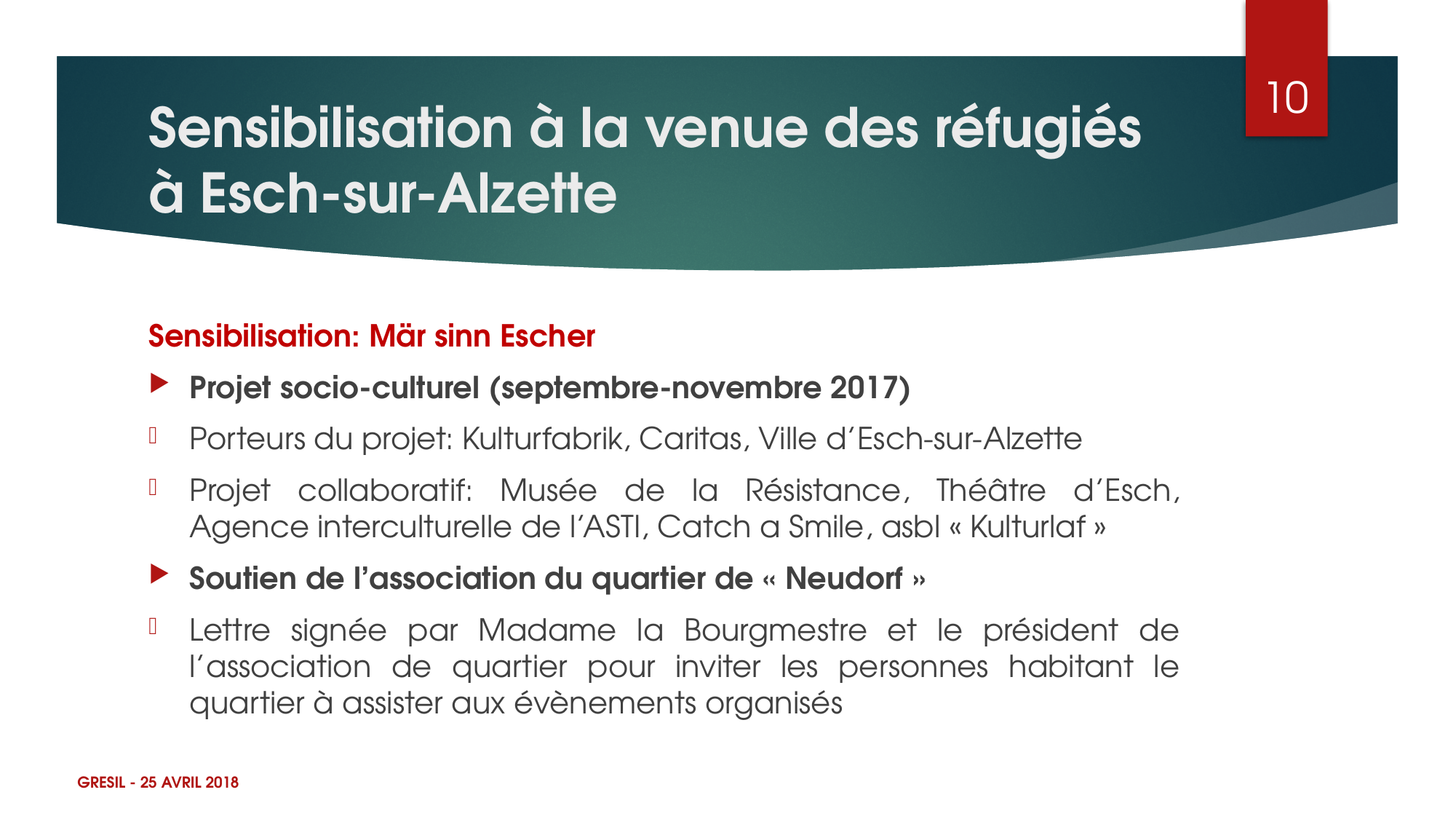

10
# Sensibilisation à la venue des réfugiés à Esch-sur-Alzette
Sensibilisation: Mär sinn Escher
Projet socio-culturel (septembre-novembre 2017)
Porteurs du projet: Kulturfabrik, Caritas, Ville d’Esch-sur-Alzette
Projet collaboratif: Musée de la Résistance, Théâtre d’Esch, Agence interculturelle de l’ASTI, Catch a Smile, asbl « Kulturlaf »
Soutien de l’association du quartier de « Neudorf »
Lettre signée par Madame la Bourgmestre et le président de l’association de quartier pour inviter les personnes habitant le quartier à assister aux évènements organisés

GRESIL - 25 AVRIL 2018